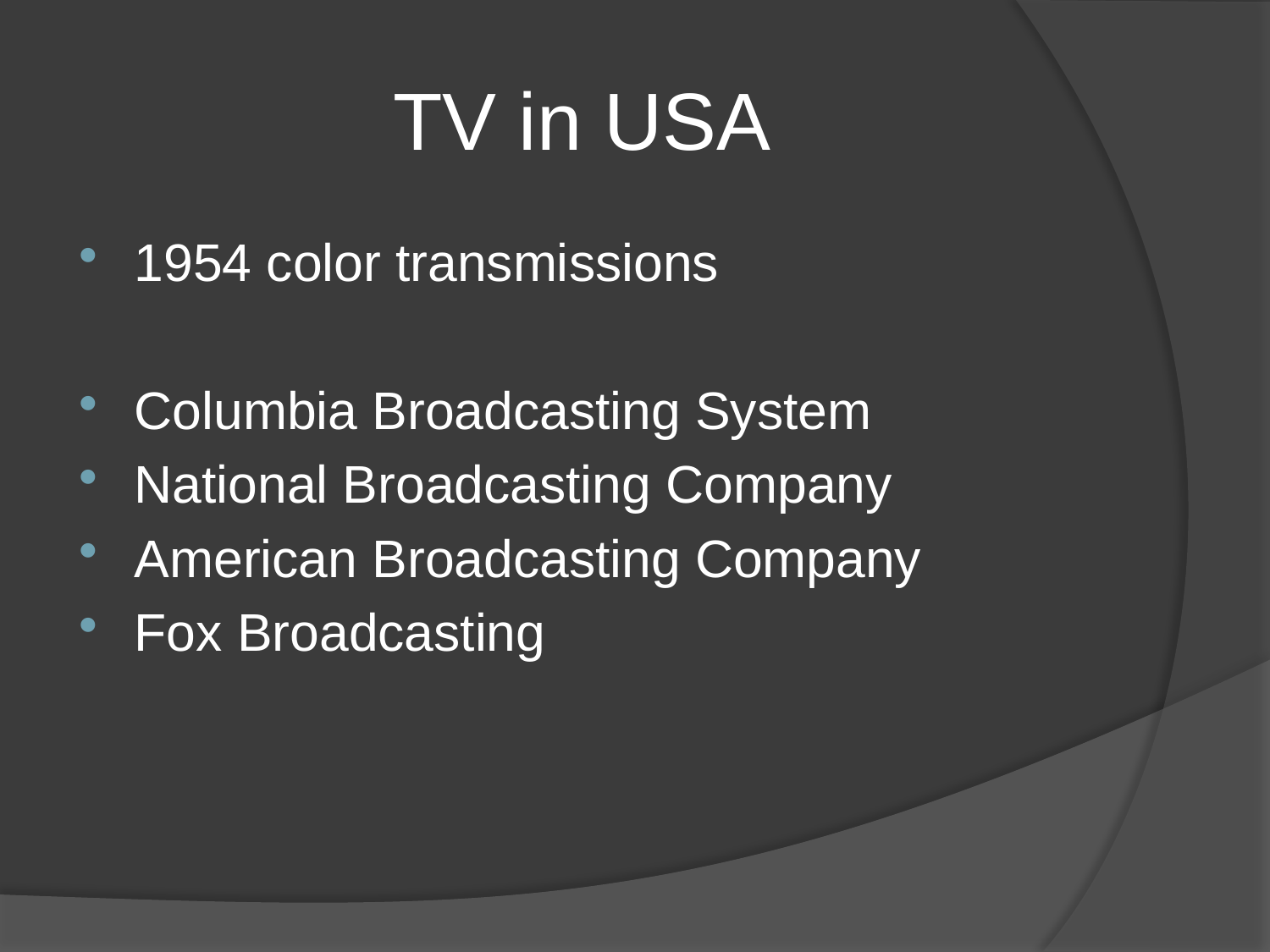

# TV in USA
1954 color transmissions

Columbia Broadcasting System
National Broadcasting Company
American Broadcasting Company
Fox Broadcasting